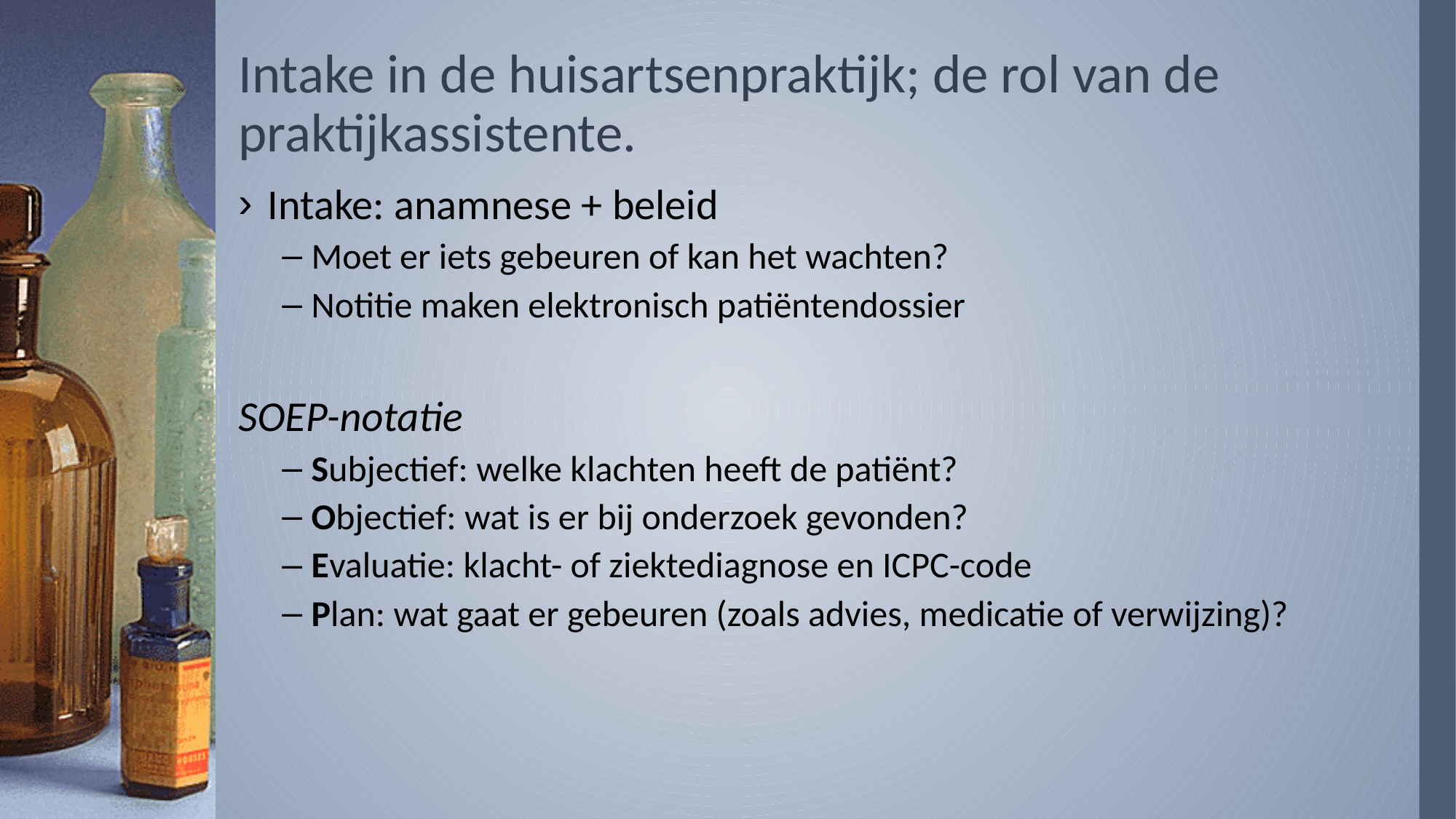

# Intake in de huisartsenpraktijk; de rol van de praktijkassistente.
Intake: anamnese + beleid
Moet er iets gebeuren of kan het wachten?
Notitie maken elektronisch patiëntendossier

SOEP-notatie
Subjectief: welke klachten heeft de patiënt?
Objectief: wat is er bij onderzoek gevonden?
Evaluatie: klacht- of ziektediagnose en ICPC-code
Plan: wat gaat er gebeuren (zoals advies, medicatie of verwijzing)?